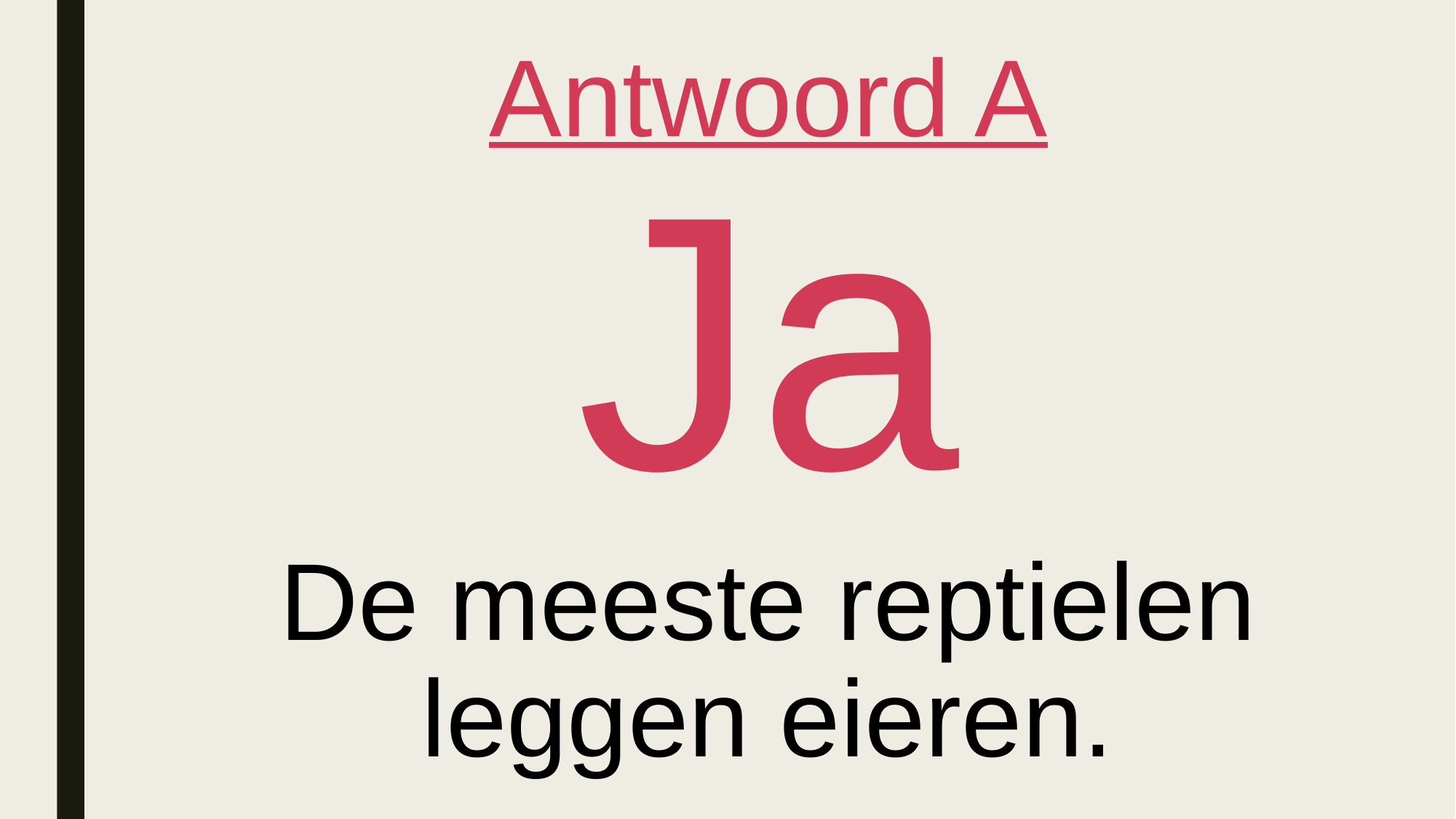

# Antwoord A Ja De meeste reptielen leggen eieren.